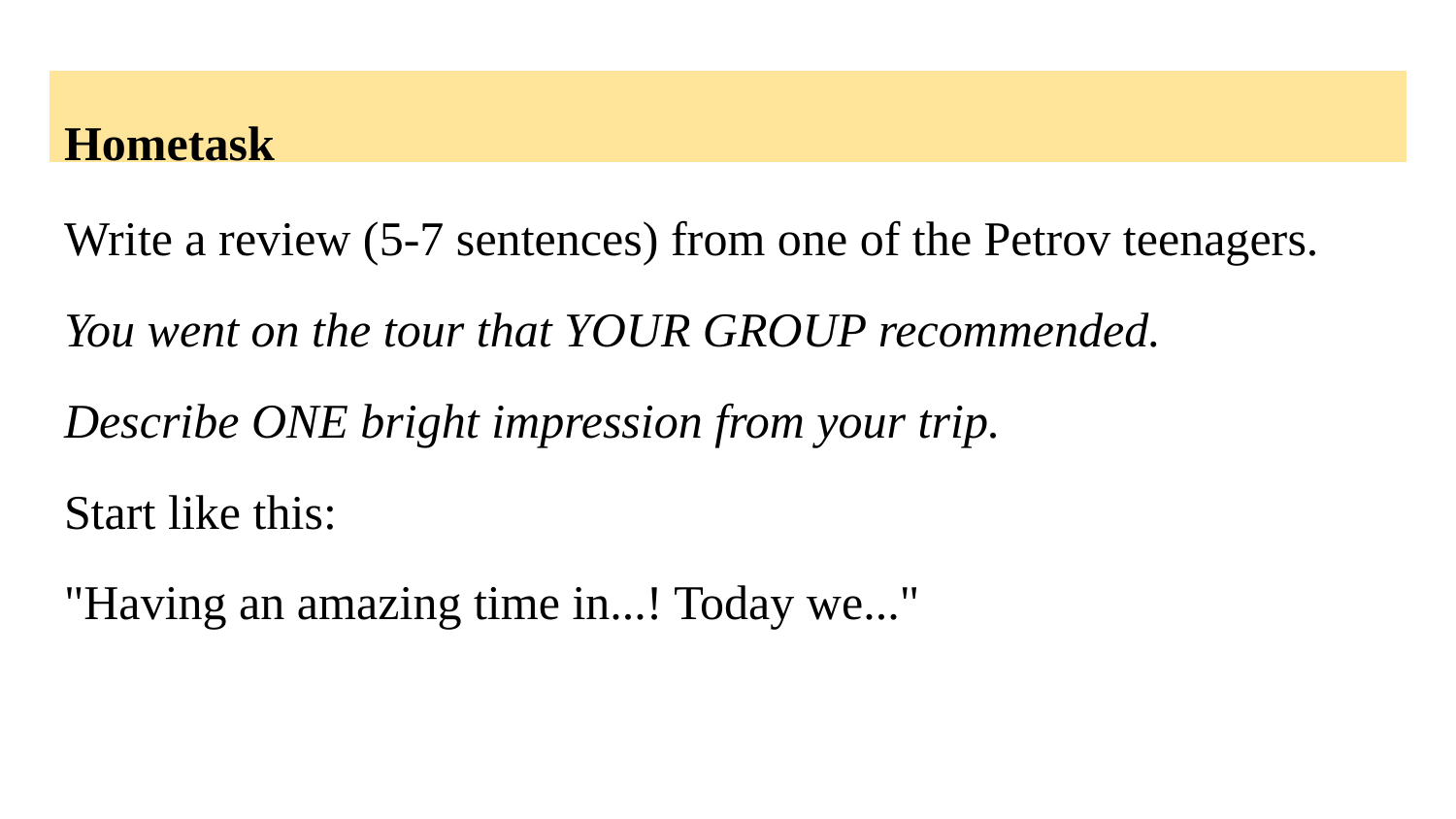

# Hometask

Write a review (5-7 sentences) from one of the Petrov teenagers.
You went on the tour that YOUR GROUP recommended.
Describe ONE bright impression from your trip.
Start like this:
"Having an amazing time in...! Today we..."